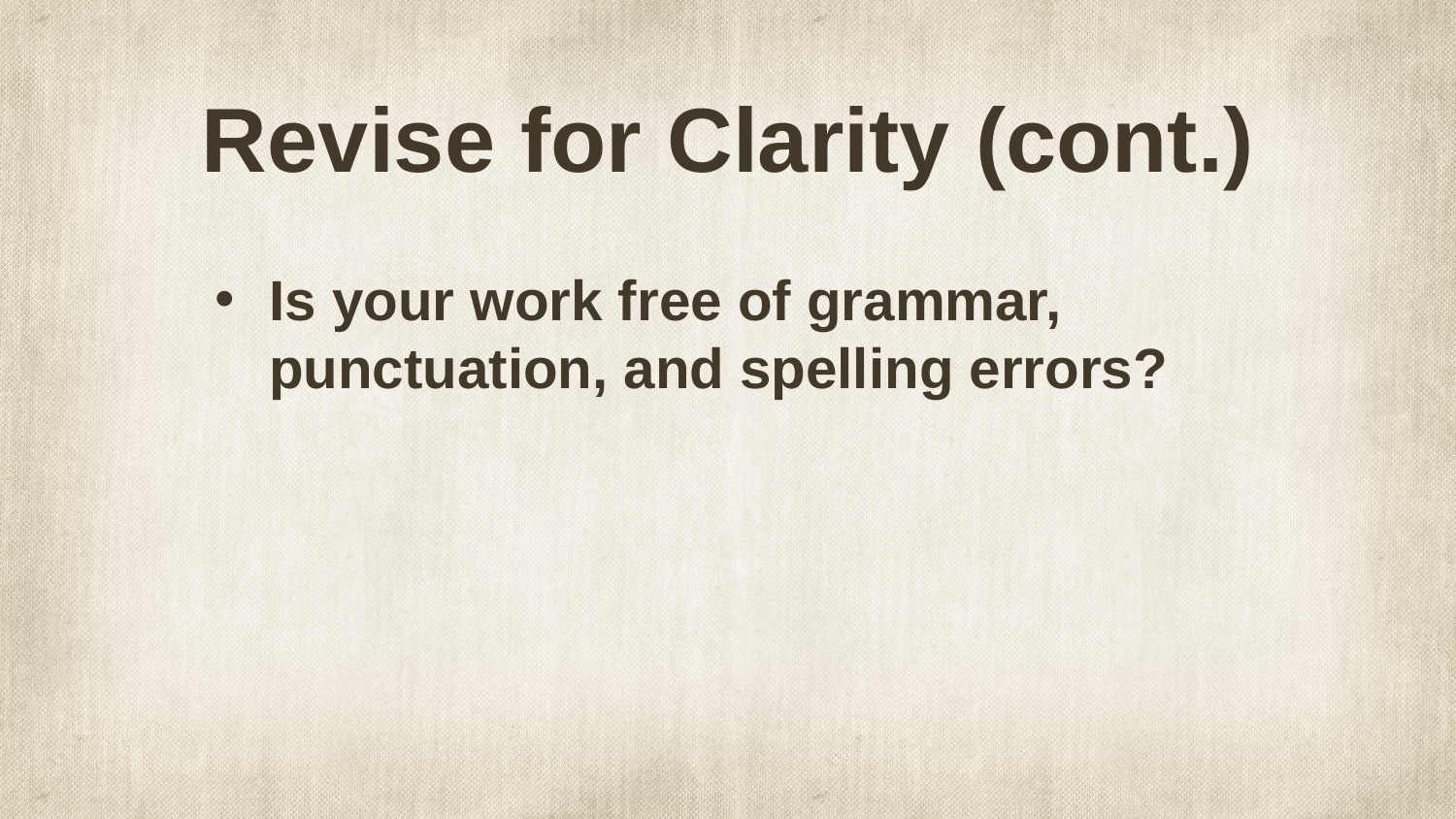

# Revise for Clarity (cont.)
Is your work free of grammar, punctuation, and spelling errors?